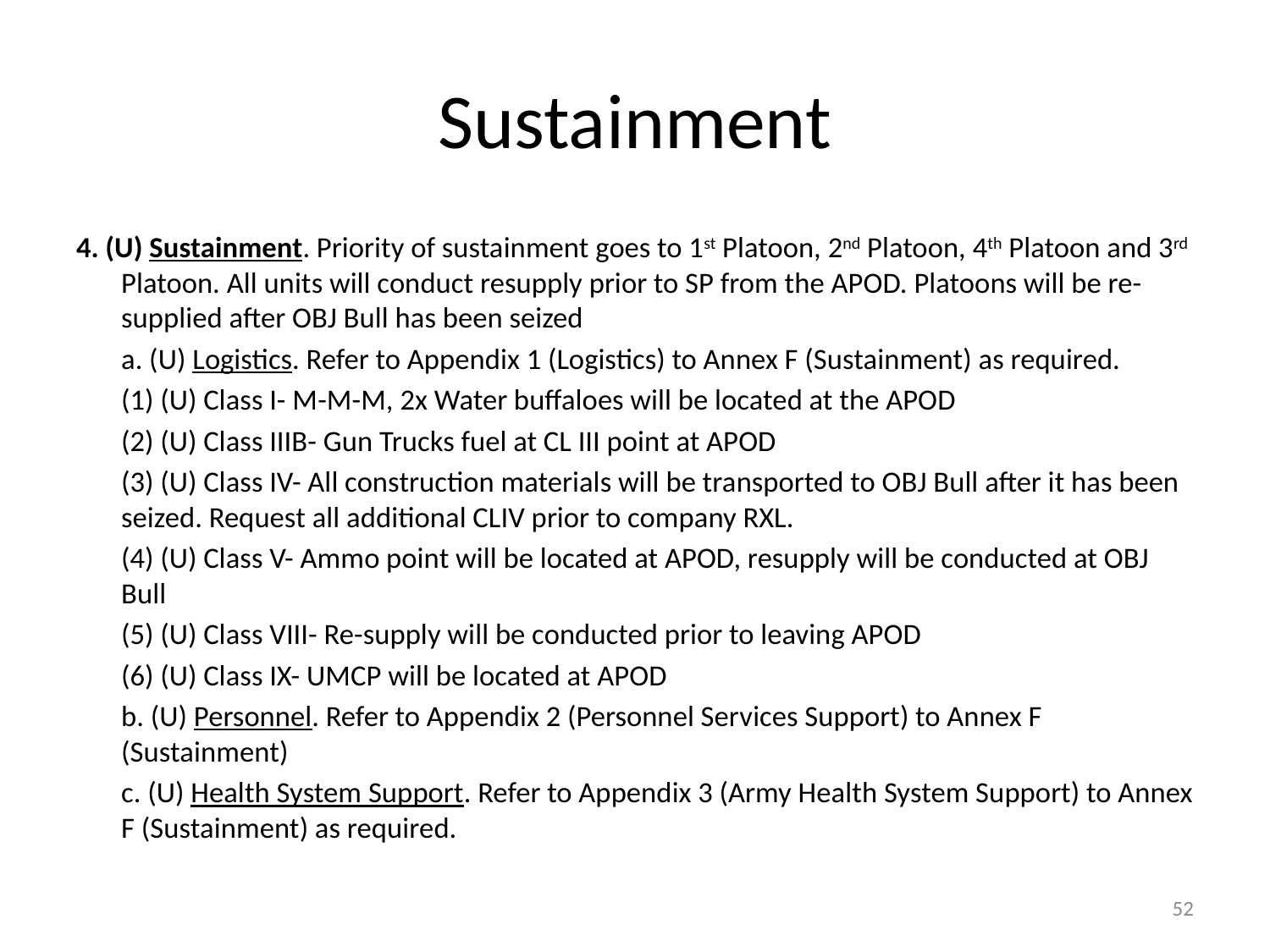

# Sustainment
4. (U) Sustainment. Priority of sustainment goes to 1st Platoon, 2nd Platoon, 4th Platoon and 3rd Platoon. All units will conduct resupply prior to SP from the APOD. Platoons will be re-supplied after OBJ Bull has been seized
	a. (U) Logistics. Refer to Appendix 1 (Logistics) to Annex F (Sustainment) as required.
		(1) (U) Class I- M-M-M, 2x Water buffaloes will be located at the APOD
		(2) (U) Class IIIB- Gun Trucks fuel at CL III point at APOD
		(3) (U) Class IV- All construction materials will be transported to OBJ Bull after it has been seized. Request all additional CLIV prior to company RXL.
		(4) (U) Class V- Ammo point will be located at APOD, resupply will be conducted at OBJ Bull
		(5) (U) Class VIII- Re-supply will be conducted prior to leaving APOD
		(6) (U) Class IX- UMCP will be located at APOD
	b. (U) Personnel. Refer to Appendix 2 (Personnel Services Support) to Annex F (Sustainment)
	c. (U) Health System Support. Refer to Appendix 3 (Army Health System Support) to Annex F (Sustainment) as required.

52